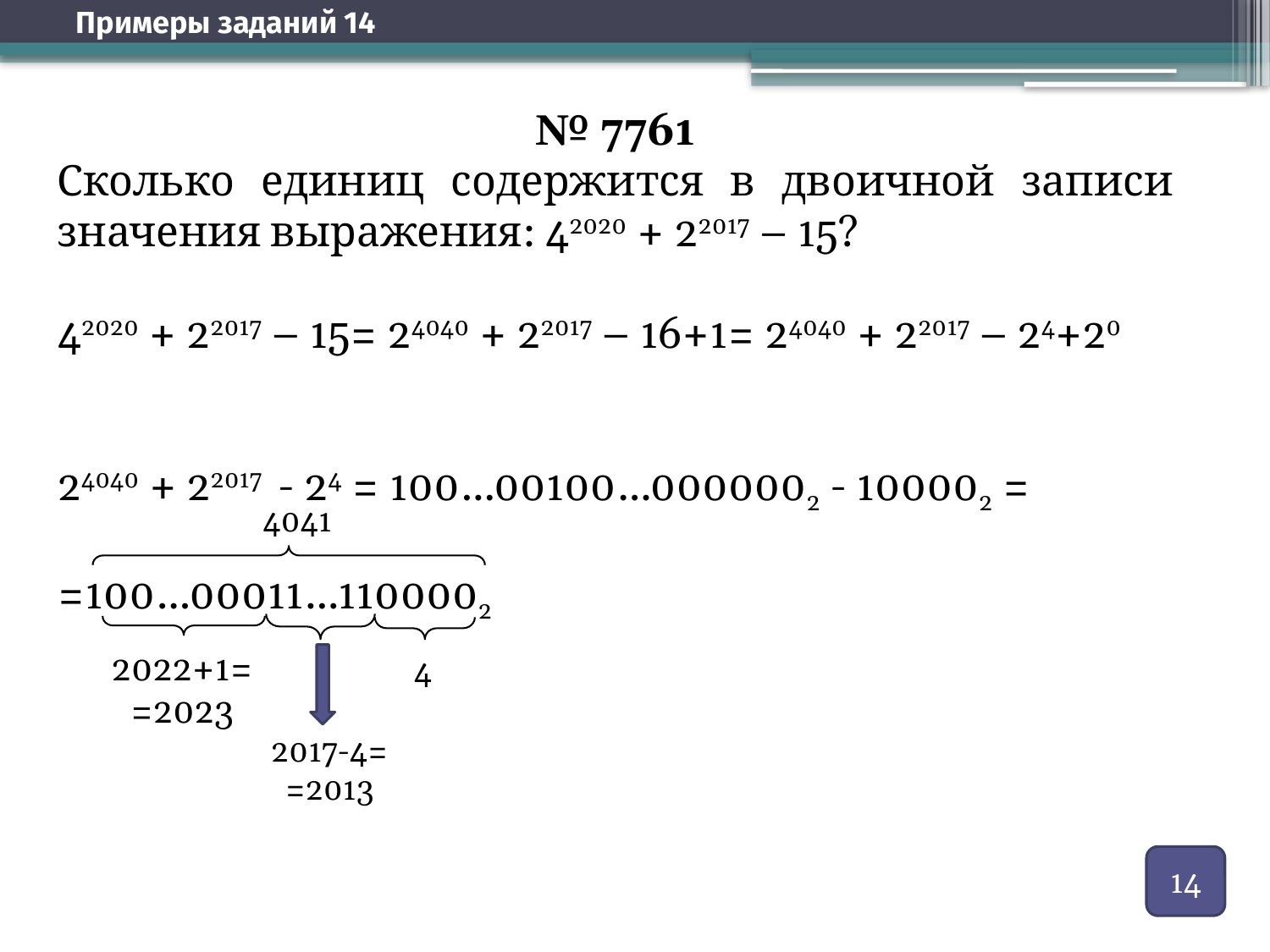

# Примеры заданий 14
№ 7761
Сколько единиц содержится в двоичной записи значения выражения: 42020 + 22017 – 15?

42020 + 22017 – 15= 24040 + 22017 – 16+1= 24040 + 22017 – 24+20

24040 + 22017  - 24 = 100…00100…0000002 - 100002 =

=100…00011…1100002

4041

2022+1=
=2023

4
2017-4=
=2013
14